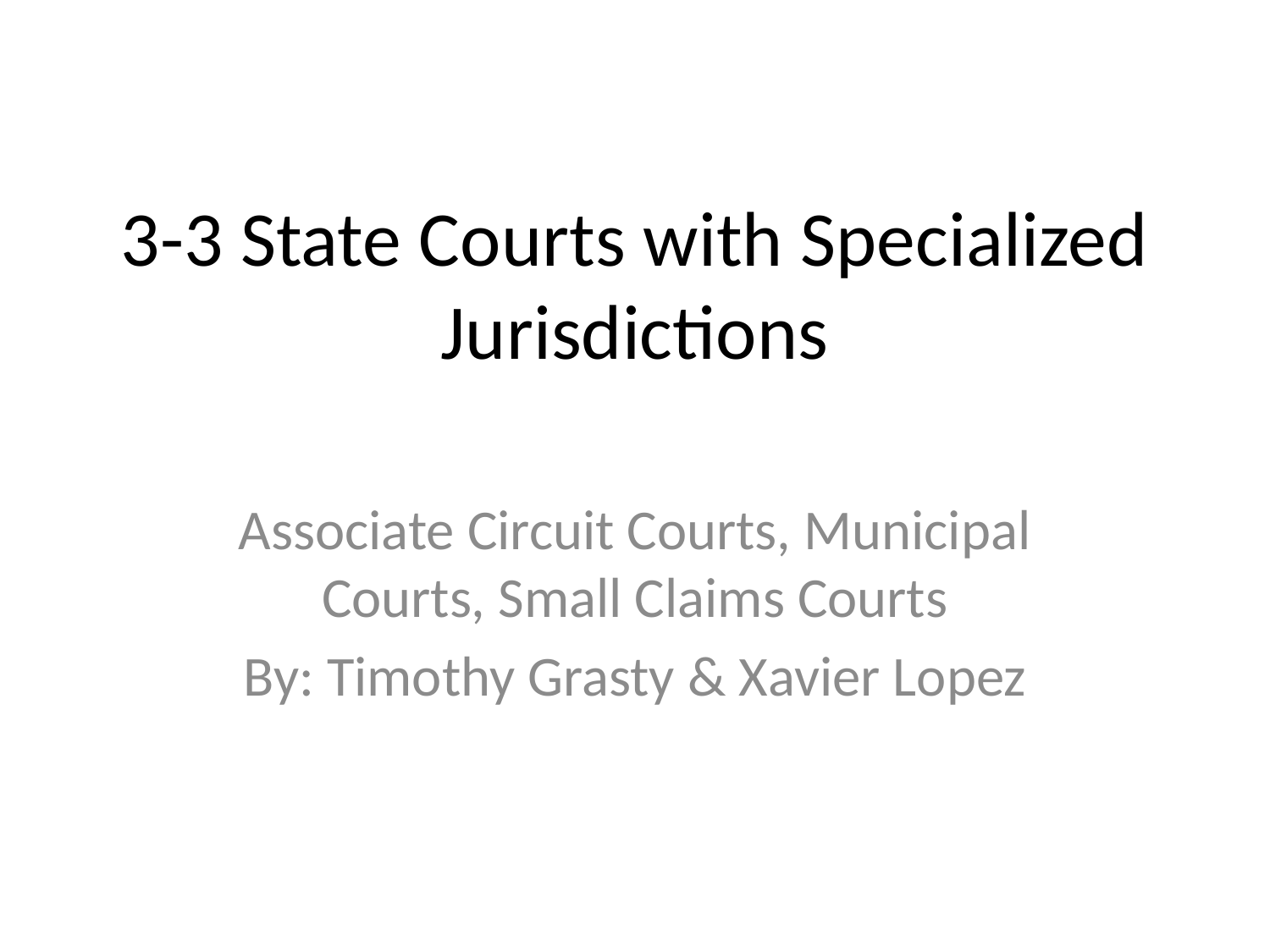

# 3-3 State Courts with Specialized Jurisdictions
Associate Circuit Courts, Municipal Courts, Small Claims Courts
By: Timothy Grasty & Xavier Lopez